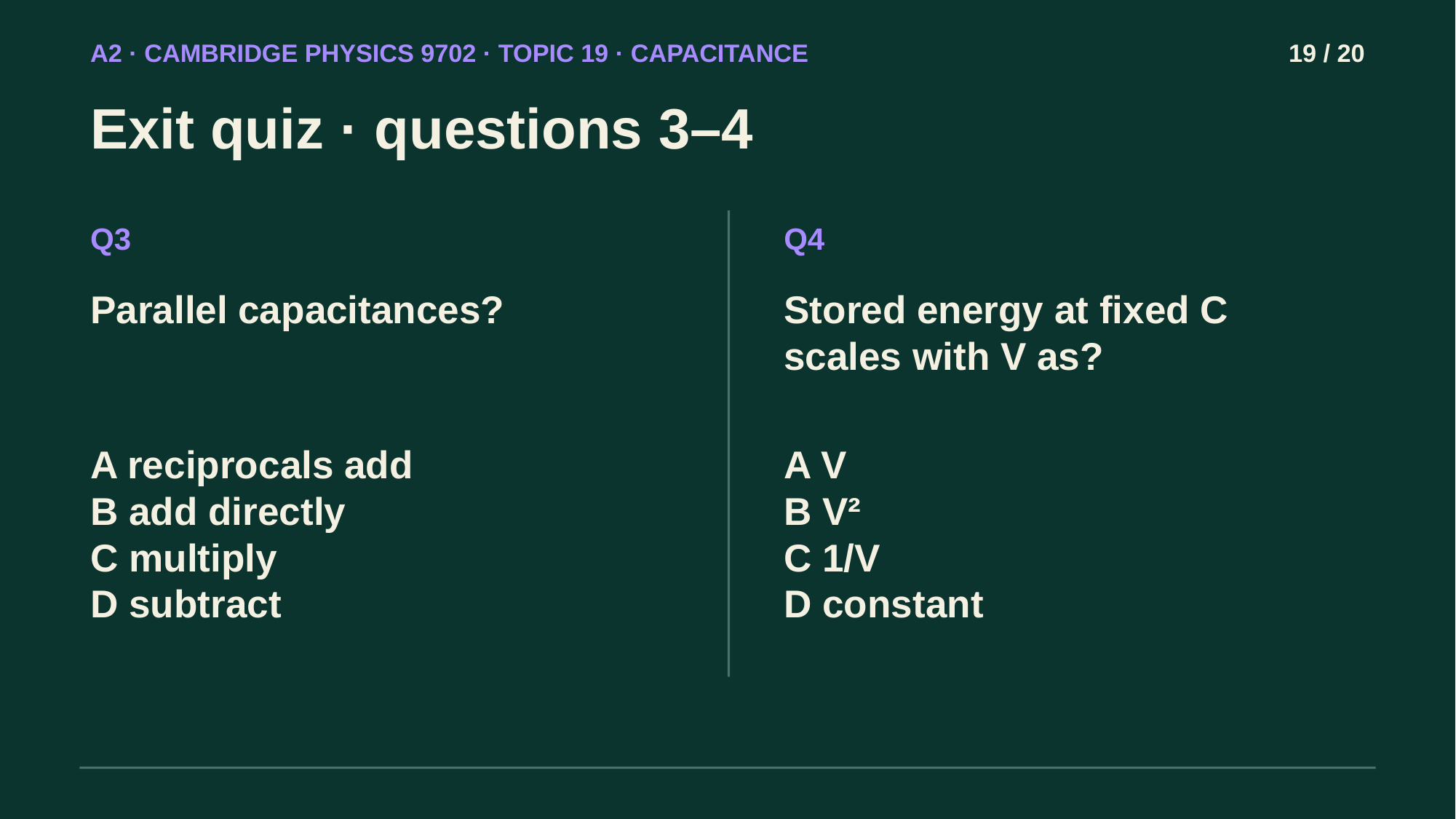

A2 · CAMBRIDGE PHYSICS 9702 · TOPIC 19 · CAPACITANCE
19 / 20
Exit quiz · questions 3–4

Q3
Q4
Parallel capacitances?
Stored energy at fixed C scales with V as?
A reciprocals add
B add directly
C multiply
D subtract
A V
B V²
C 1/V
D constant